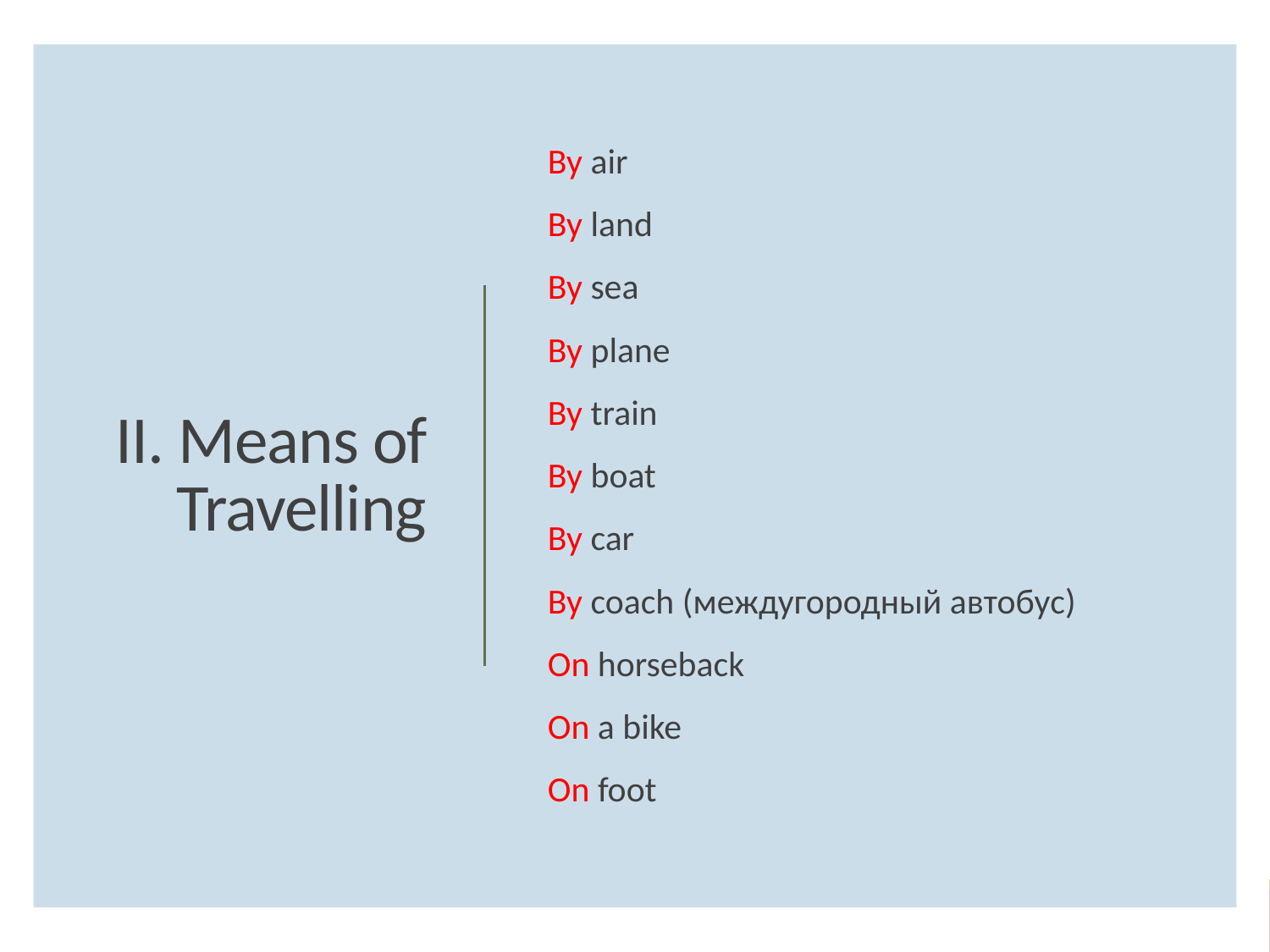

By air
By land
By sea
By plane
By train
By boat
By car
By coach (междугородный автобус)
On horseback
On a bike
On foot
# II. Means of Travelling